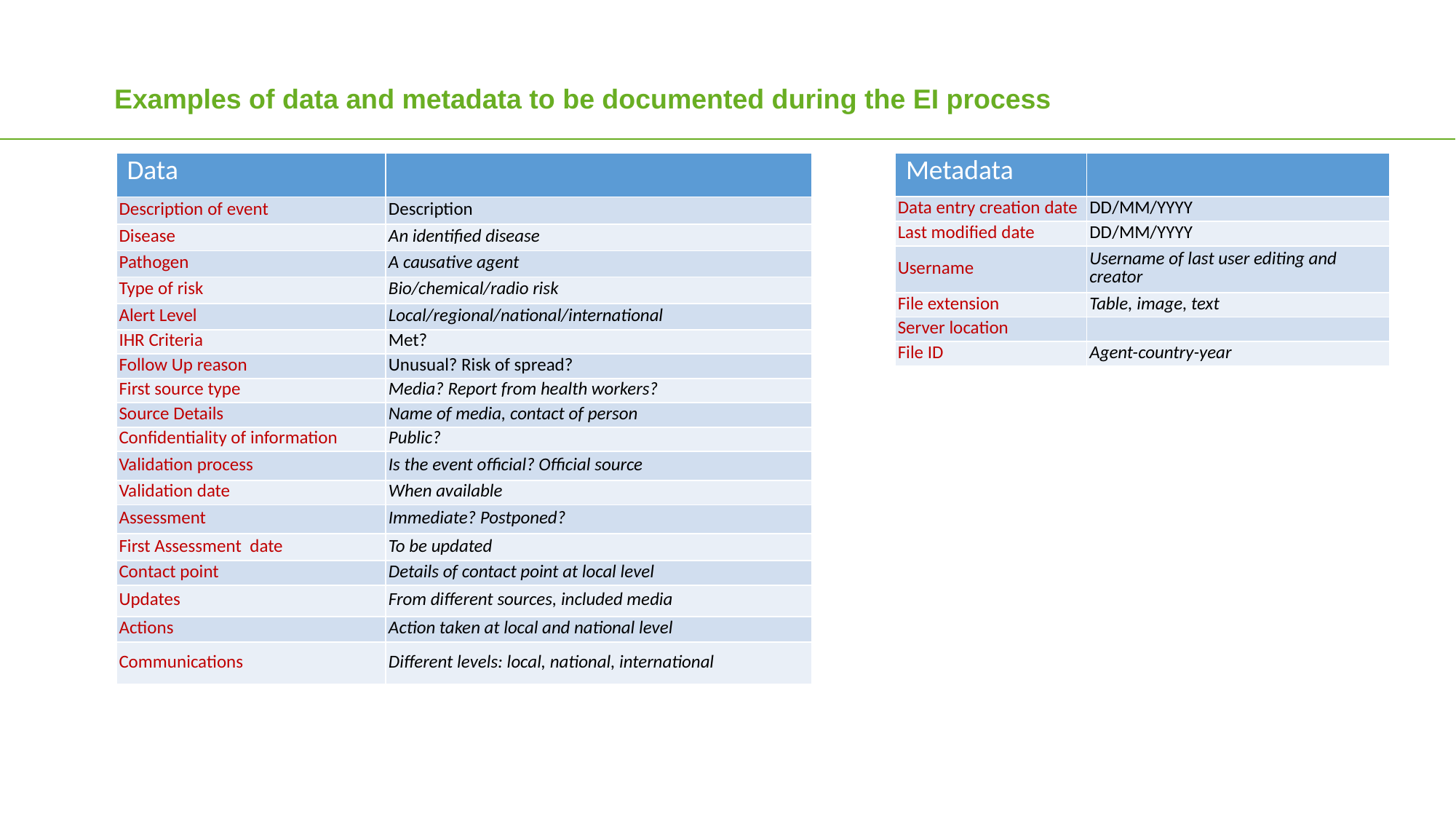

Examples of data and metadata to be documented during the EI process
| Data |  |
| --- | --- |
| Description of event | Description |
| Disease | An identified disease |
| Pathogen | A causative agent |
| Type of risk | Bio/chemical/radio risk |
| Alert Level | Local/regional/national/international |
| IHR Criteria | Met? |
| Follow Up reason | Unusual? Risk of spread? |
| First source type | Media? Report from health workers? |
| Source Details | Name of media, contact of person |
| Confidentiality of information | Public? |
| Validation process | Is the event official? Official source |
| Validation date | When available |
| Assessment | Immediate? Postponed? |
| First Assessment date | To be updated |
| Contact point | Details of contact point at local level |
| Updates | From different sources, included media |
| Actions | Action taken at local and national level |
| Communications | Different levels: local, national, international |
| Metadata |  |
| --- | --- |
| Data entry creation date | DD/MM/YYYY |
| Last modified date | DD/MM/YYYY |
| Username | Username of last user editing and creator |
| File extension | Table, image, text |
| Server location |  |
| File ID | Agent-country-year |